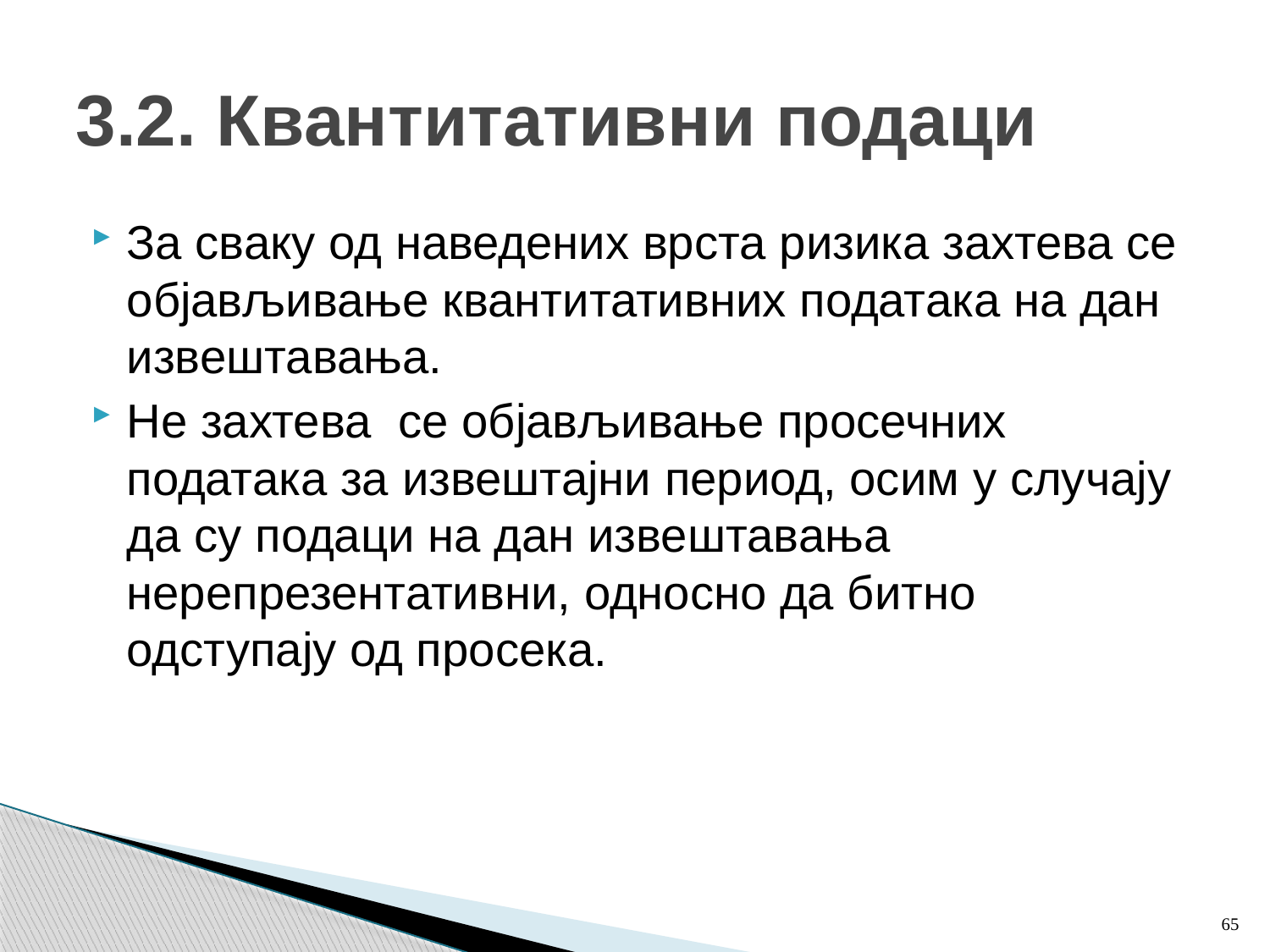

# 3.2. Квантитативни подаци
За сваку од наведених врста ризика захтева се објављивање квантитативних података на дан извештавања.
Не захтева  се објављивање просечних података за извештајни период, осим у случају да су подаци на дан извештавања нерепрезентативни, односно да битно одступају од просека.
65